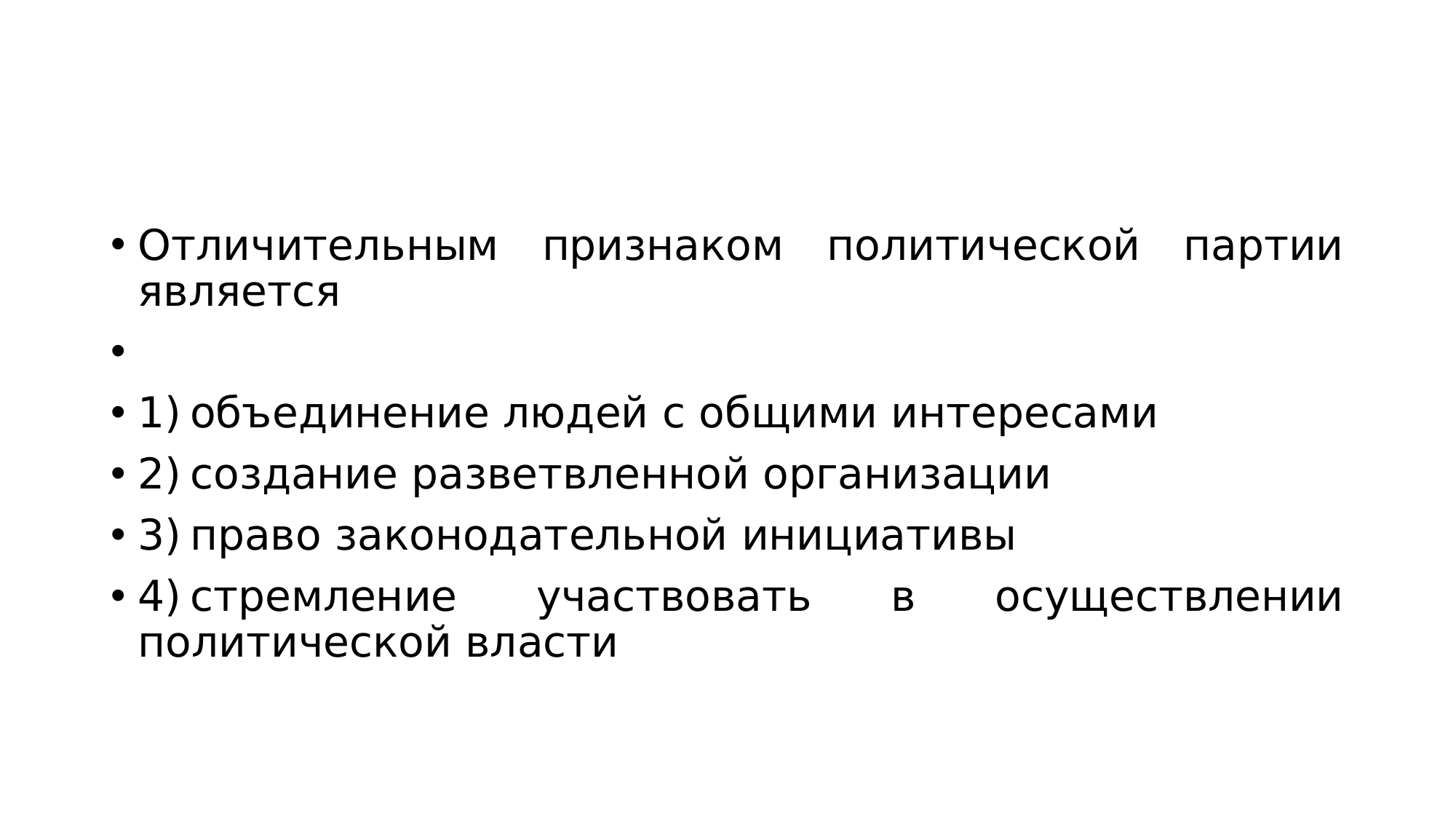

#
Отличительным признаком политической партии является

1) объединение людей с общими интересами
2) создание разветвленной организации
3) право законодательной инициативы
4) стремление участвовать в осуществлении политической власти